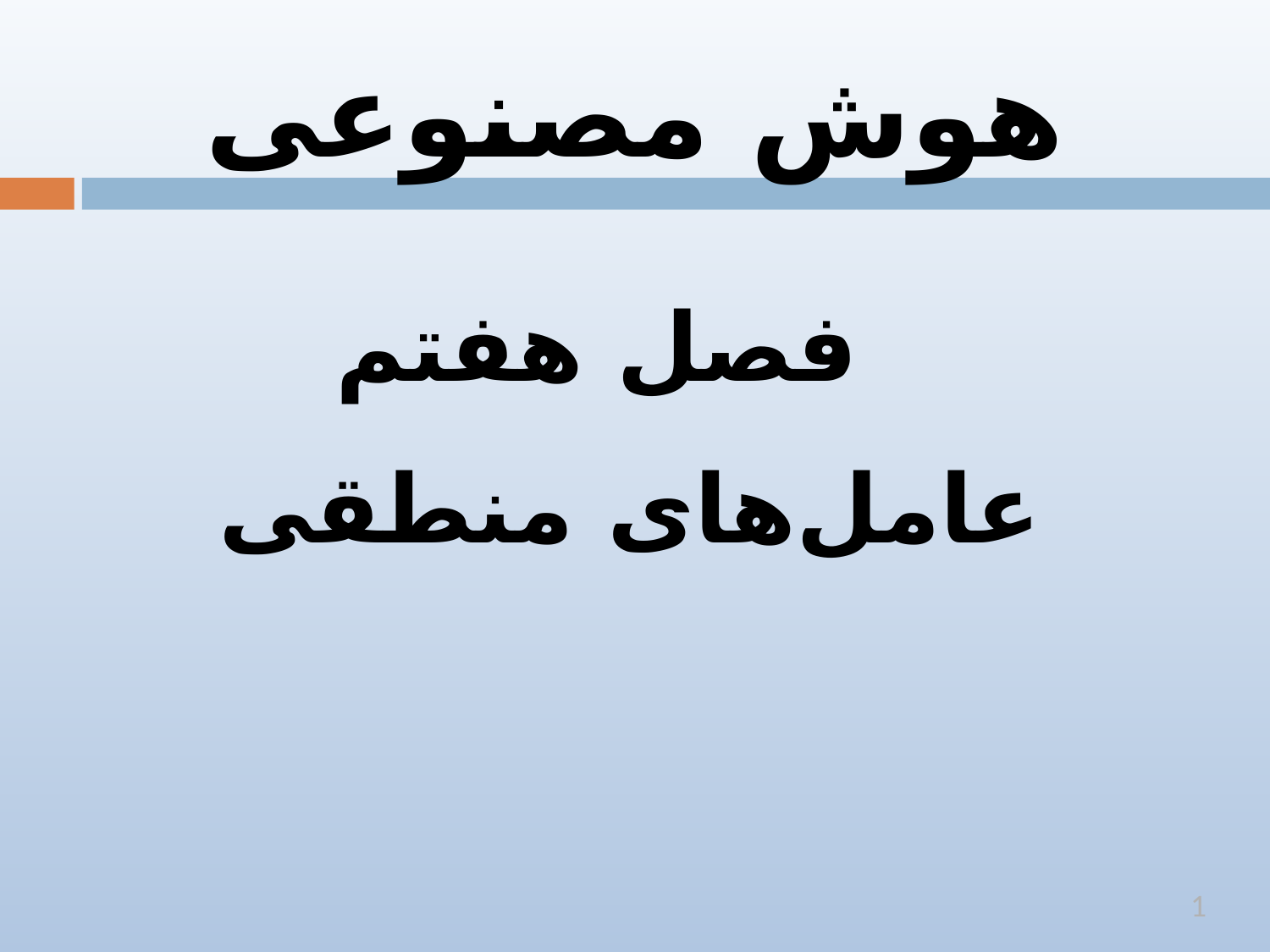

# هوش مصنوعی
  فصل هفتم
عامل‌های منطقی

1